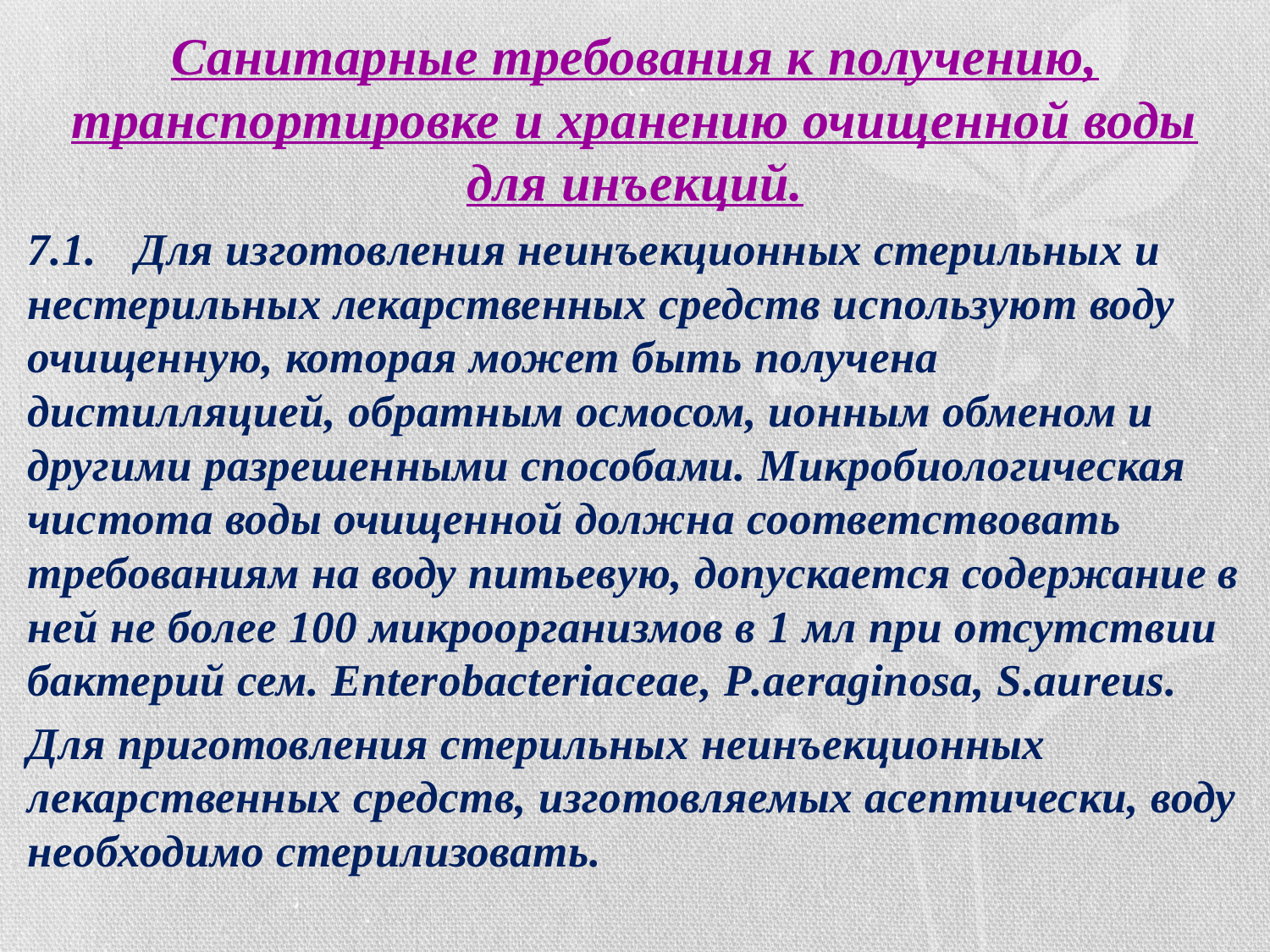

Санитарные требования к получению, транспортировке и хранению очищенной воды для инъекций.
7.1.	Для изготовления неинъекционных стерильных и нестерильных лекарственных средств используют воду очищенную, которая может быть получена дистилляцией, обратным осмосом, ионным обменом и другими разрешенными способами. Микробиологическая чистота воды очищенной должна соответствовать требованиям на воду питьевую, допускается содержание в ней не более 100 микроорганизмов в 1 мл при отсутствии бактерий сем. Enterobacteriaceae, P.aeraginosa, S.aureus.
Для приготовления стерильных неинъекционных лекарственных средств, изготовляемых асептически, воду необходимо стерилизовать.